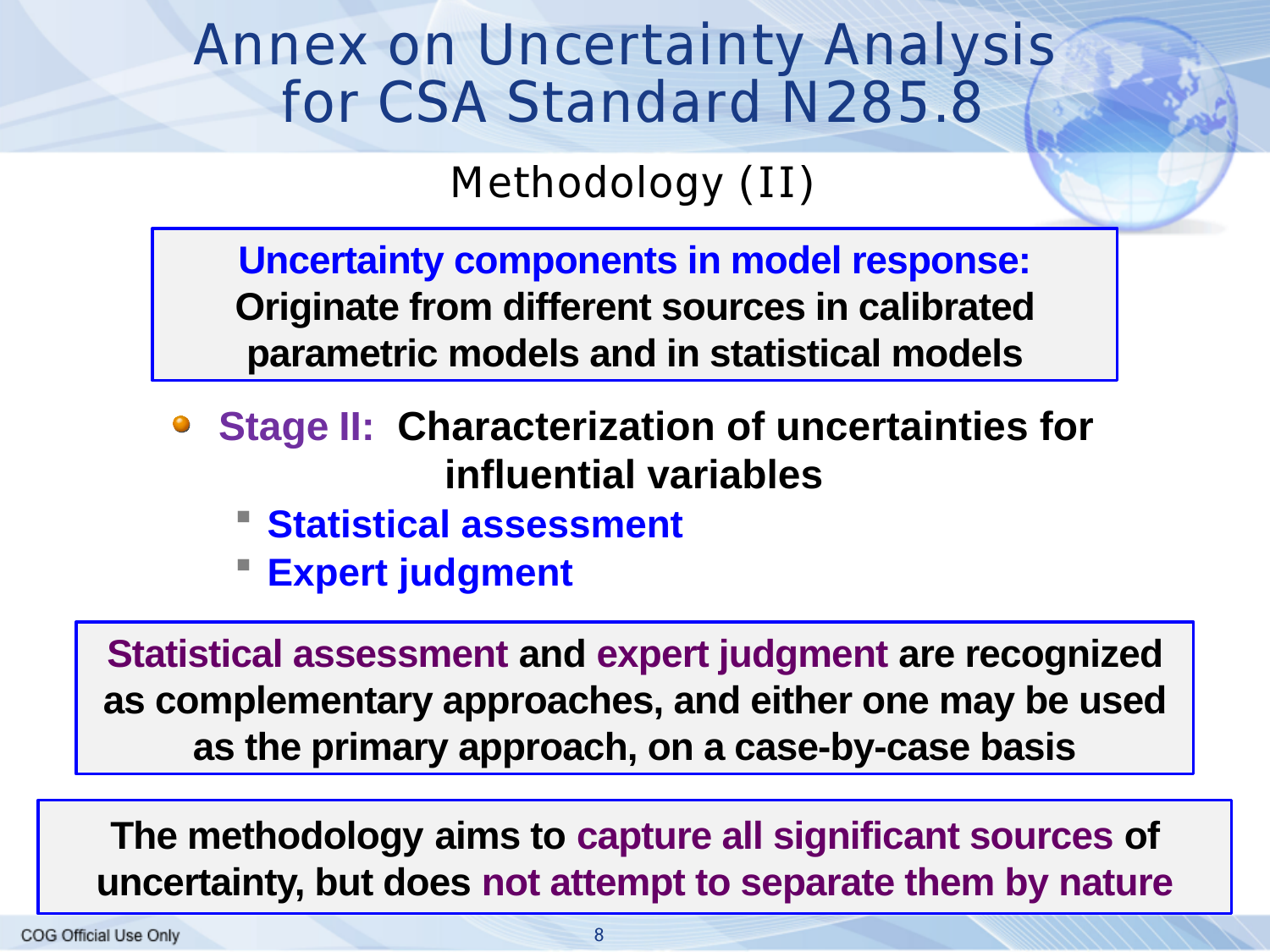

Annex on Uncertainty Analysis
for CSA Standard N285.8
Methodology (II)
Uncertainty components in model response:
Originate from different sources in calibrated parametric models and in statistical models
Stage II:  Characterization of uncertainties for 	 influential variables
Statistical assessment
Expert judgment

Statistical assessment and expert judgment are recognized as complementary approaches, and either one may be used as the primary approach, on a case-by-case basis
The methodology aims to capture all significant sources of uncertainty, but does not attempt to separate them by nature